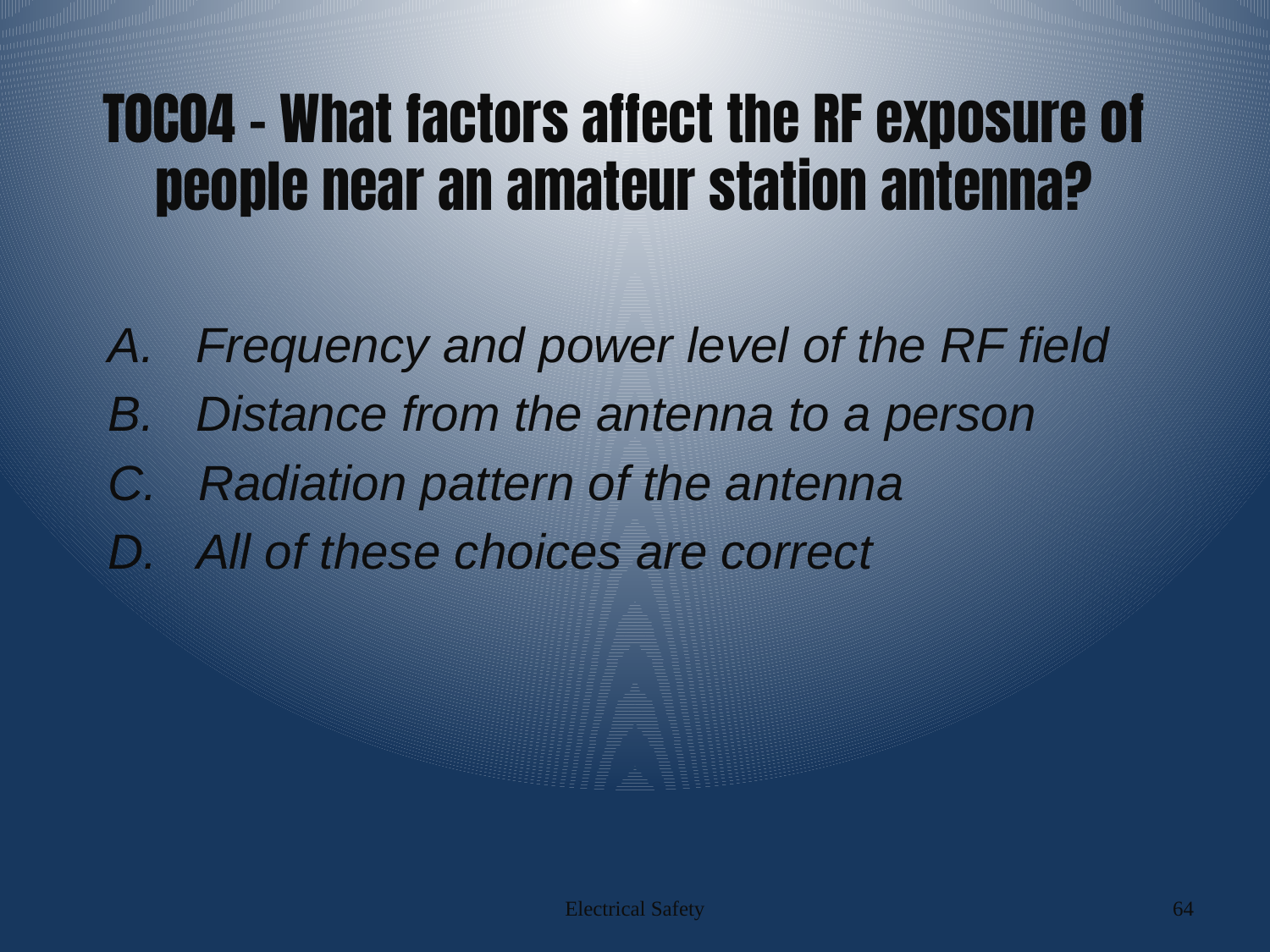

# T0C04 - What factors affect the RF exposure of people near an amateur station antenna?
A.   Frequency and power level of the RF field
B.   Distance from the antenna to a person
C.   Radiation pattern of the antenna
D.   All of these choices are correct
Electrical Safety
64